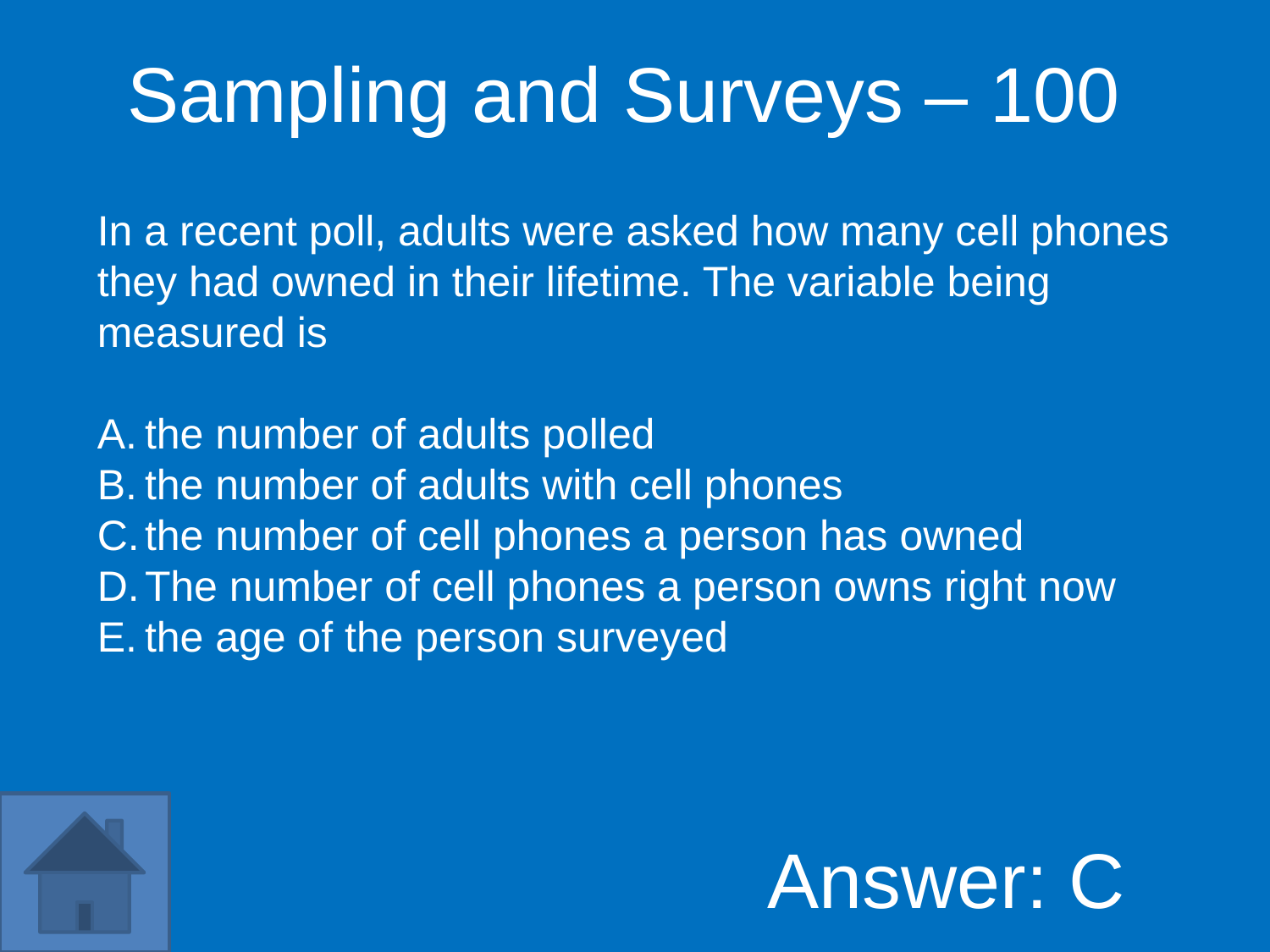

Sampling and Surveys – 100
In a recent poll, adults were asked how many cell phones they had owned in their lifetime. The variable being measured is

the number of adults polled
the number of adults with cell phones
the number of cell phones a person has owned
The number of cell phones a person owns right now
the age of the person surveyed

Answer: C